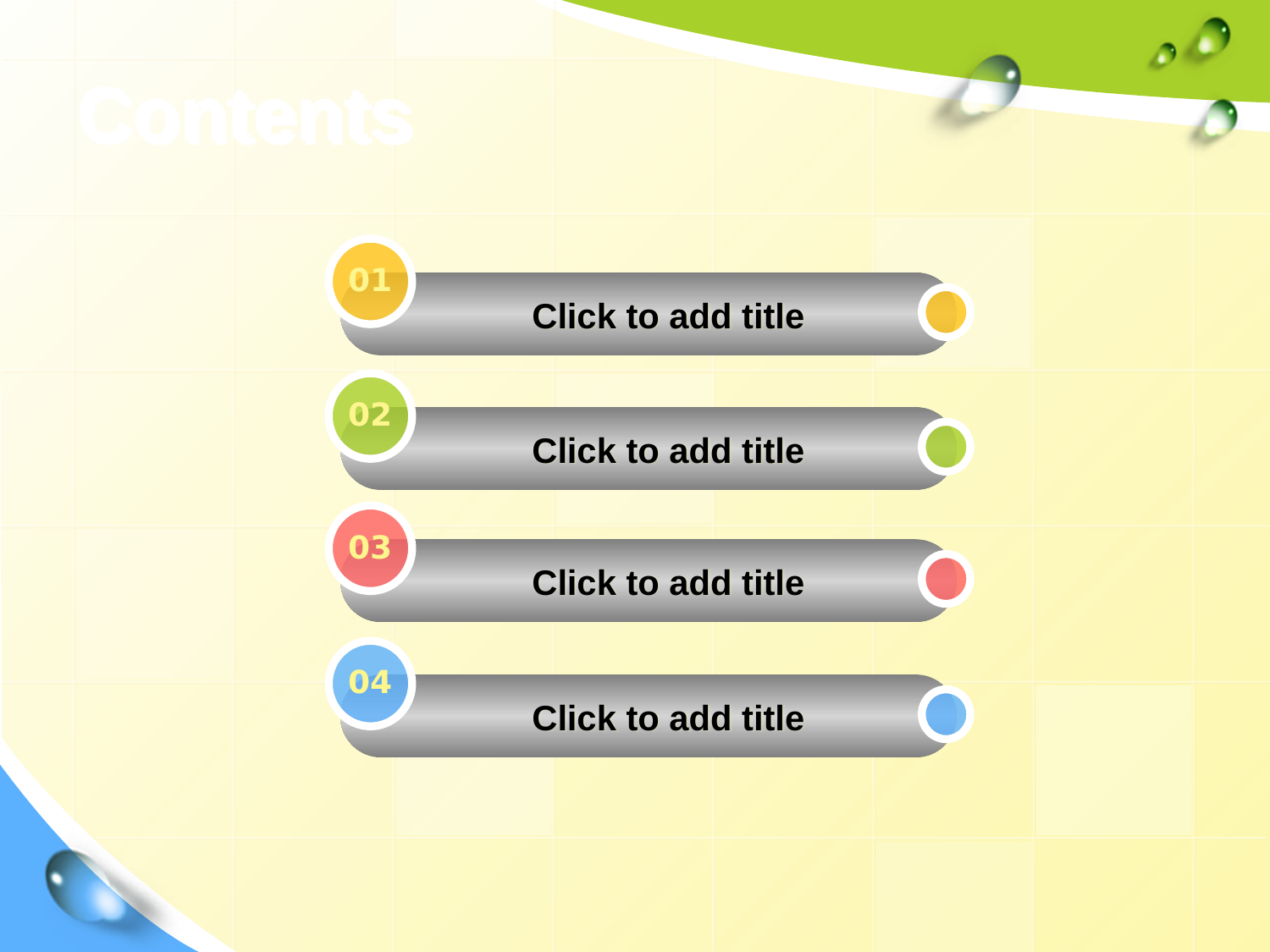

# Contents

01

 Click to add title

02

 Click to add title

03

 Click to add title

04

 Click to add title